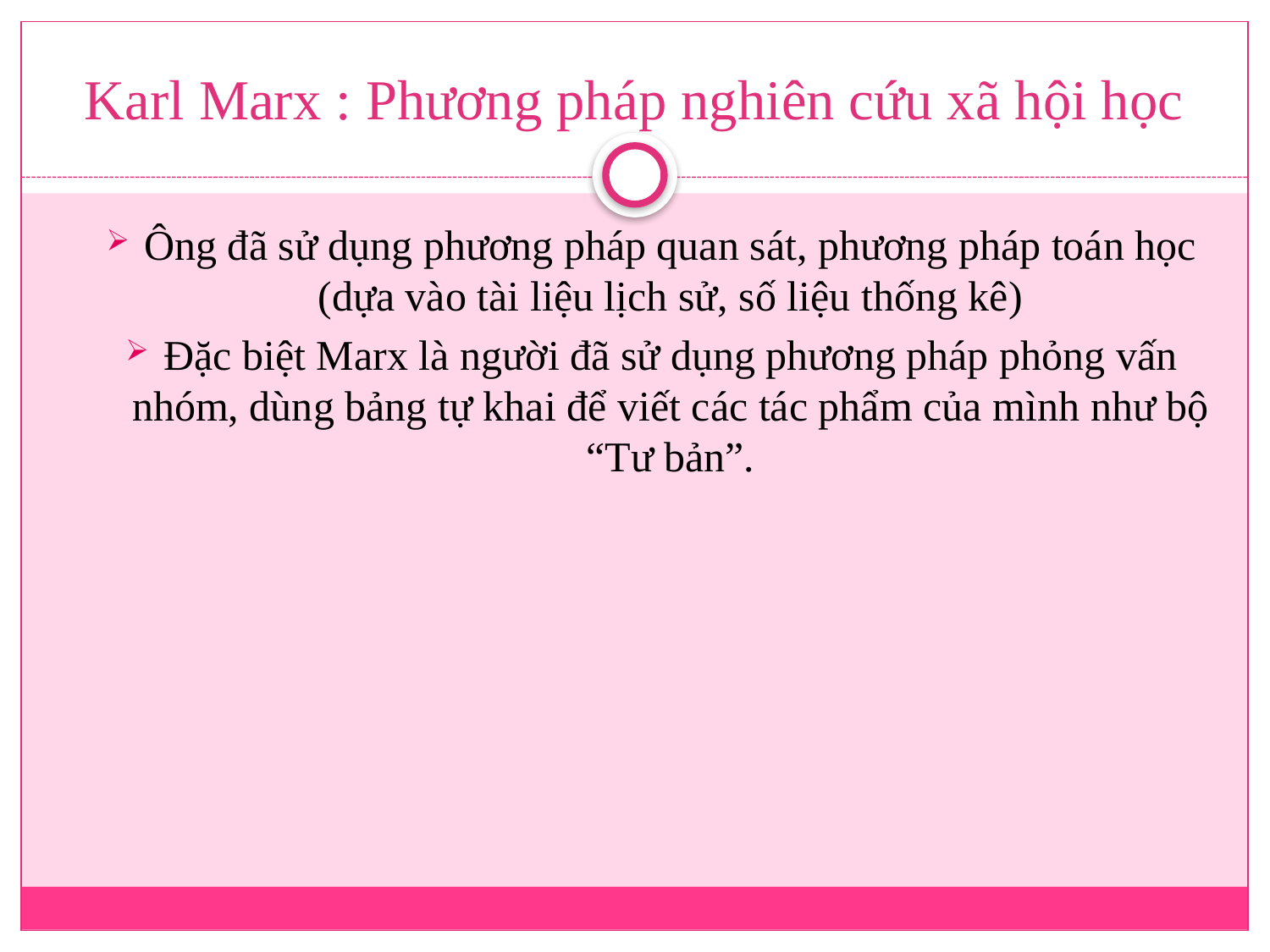

# Karl Marx : Phương pháp nghiên cứu xã hội học
Ông đã sử dụng phương pháp quan sát, phương pháp toán học (dựa vào tài liệu lịch sử, số liệu thống kê)
Đặc biệt Marx là người đã sử dụng phương pháp phỏng vấn nhóm, dùng bảng tự khai để viết các tác phẩm của mình như bộ “Tư bản”.